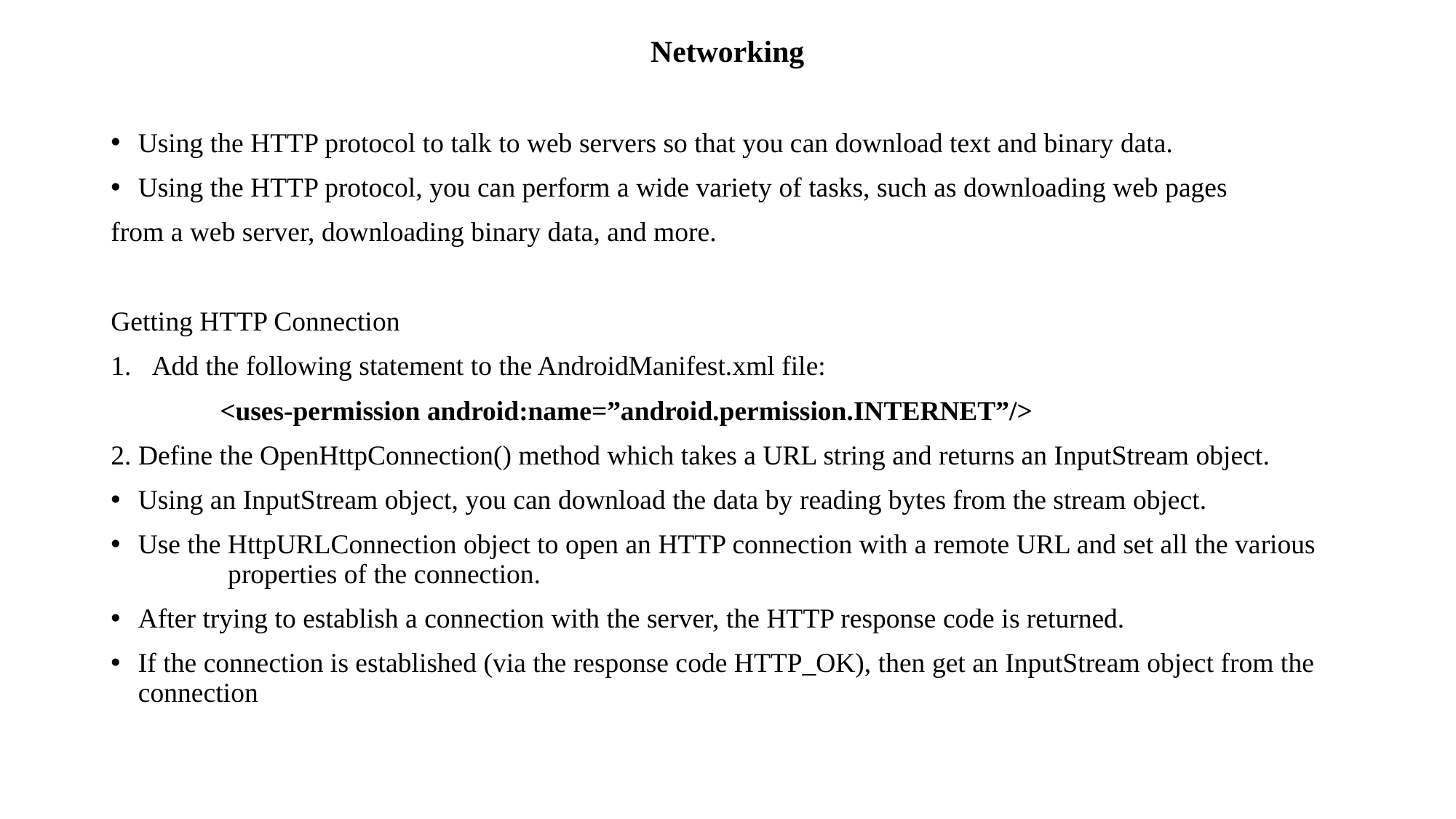

Networking

Using the HTTP protocol to talk to web servers so that you can download text and binary data.
Using the HTTP protocol, you can perform a wide variety of tasks, such as downloading web pages
from a web server, downloading binary data, and more.

Getting HTTP Connection
Add the following statement to the AndroidManifest.xml file:
	<uses-permission android:name=”android.permission.INTERNET”/>
2. Define the OpenHttpConnection() method which takes a URL string and returns an InputStream object.
Using an InputStream object, you can download the data by reading bytes from the stream object.
Use the HttpURLConnection object to open an HTTP connection with a remote URL and set all the various                 properties of the connection.
After trying to establish a connection with the server, the HTTP response code is returned.
If the connection is established (via the response code HTTP_OK), then get an InputStream object from the connection